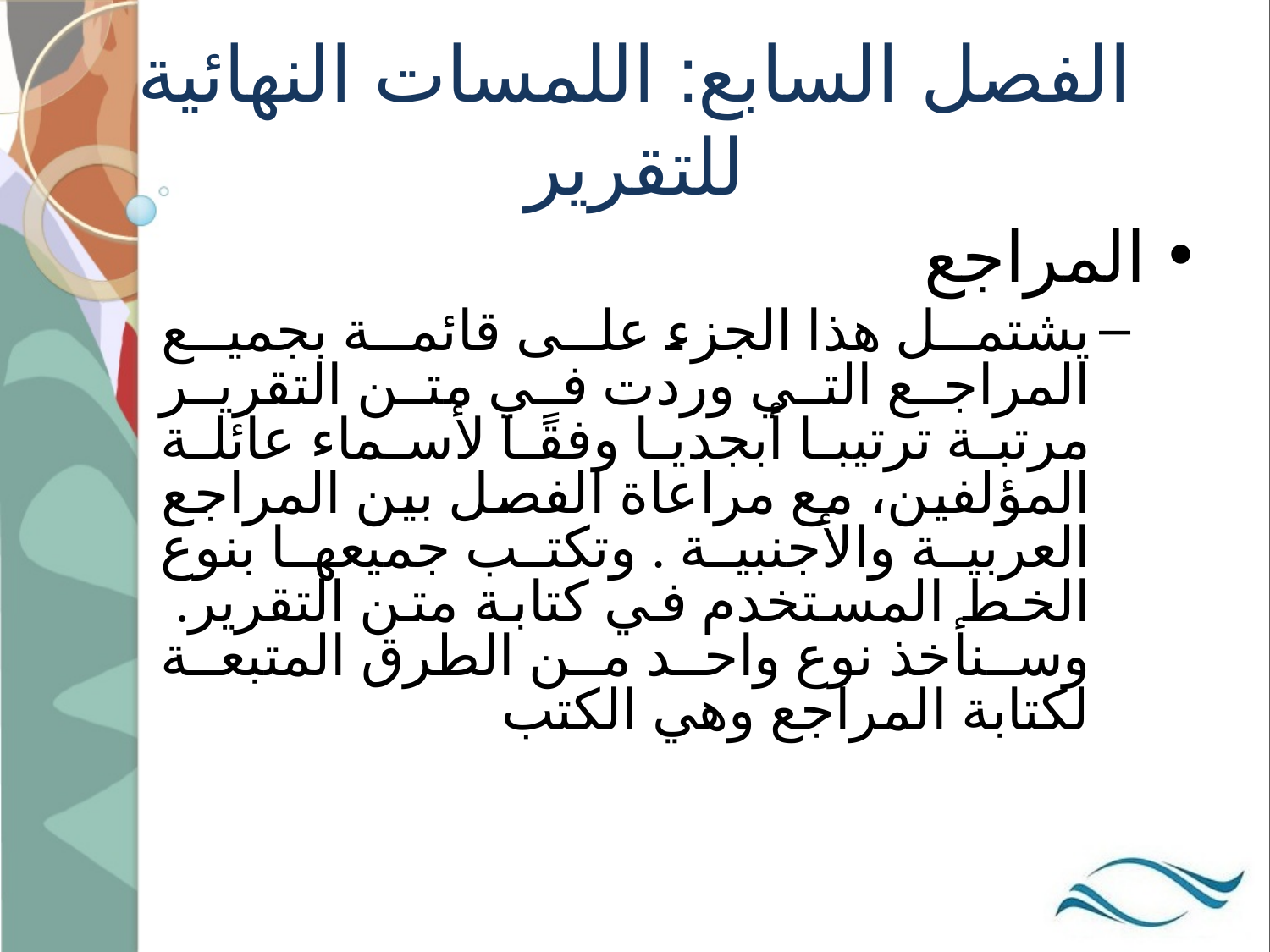

# الفصل السابع: اللمسات النهائية للتقرير
المراجع
يشتمل هذا الجزء على قائمة بجميع المراجع التي وردت في متن التقرير مرتبة ترتيبا أبجديا وفقًا لأسماء عائلة المؤلفين، مع مراعاة الفصل بين المراجع العربية والأجنبية . وتكتب جميعها بنوع الخط المستخدم في كتابة متن التقرير.  وسنأخذ نوع واحد من الطرق المتبعة لكتابة المراجع وهي الكتب